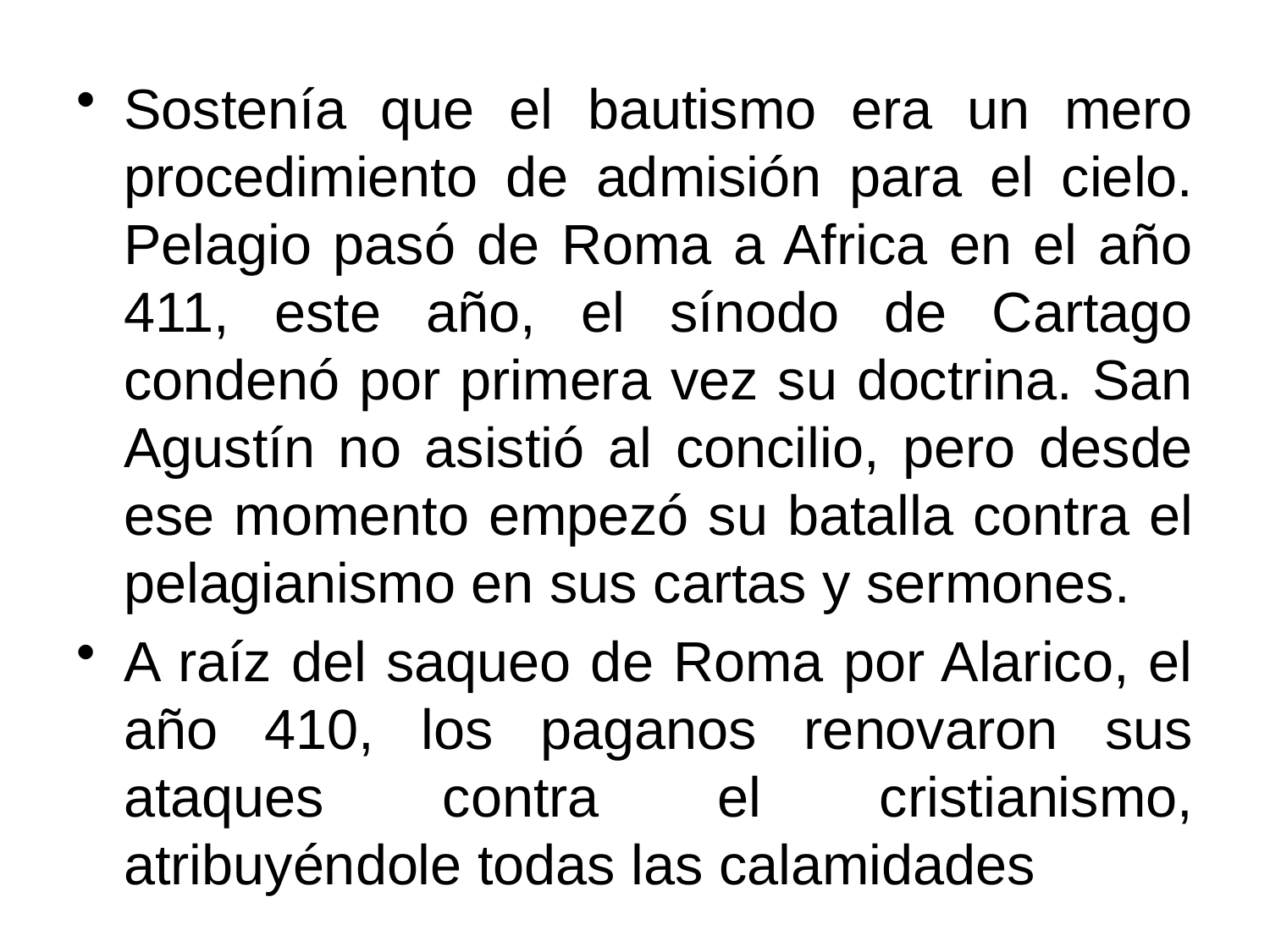

Sostenía que el bautismo era un mero procedimiento de admisión para el cielo. Pelagio pasó de Roma a Africa en el año 411, este año, el sínodo de Cartago condenó por primera vez su doctrina. San Agustín no asistió al concilio, pero desde ese momento empezó su batalla contra el pelagianismo en sus cartas y sermones.
A raíz del saqueo de Roma por Alarico, el año 410, los paganos renovaron sus ataques contra el cristianismo, atribuyéndole todas las calamidades